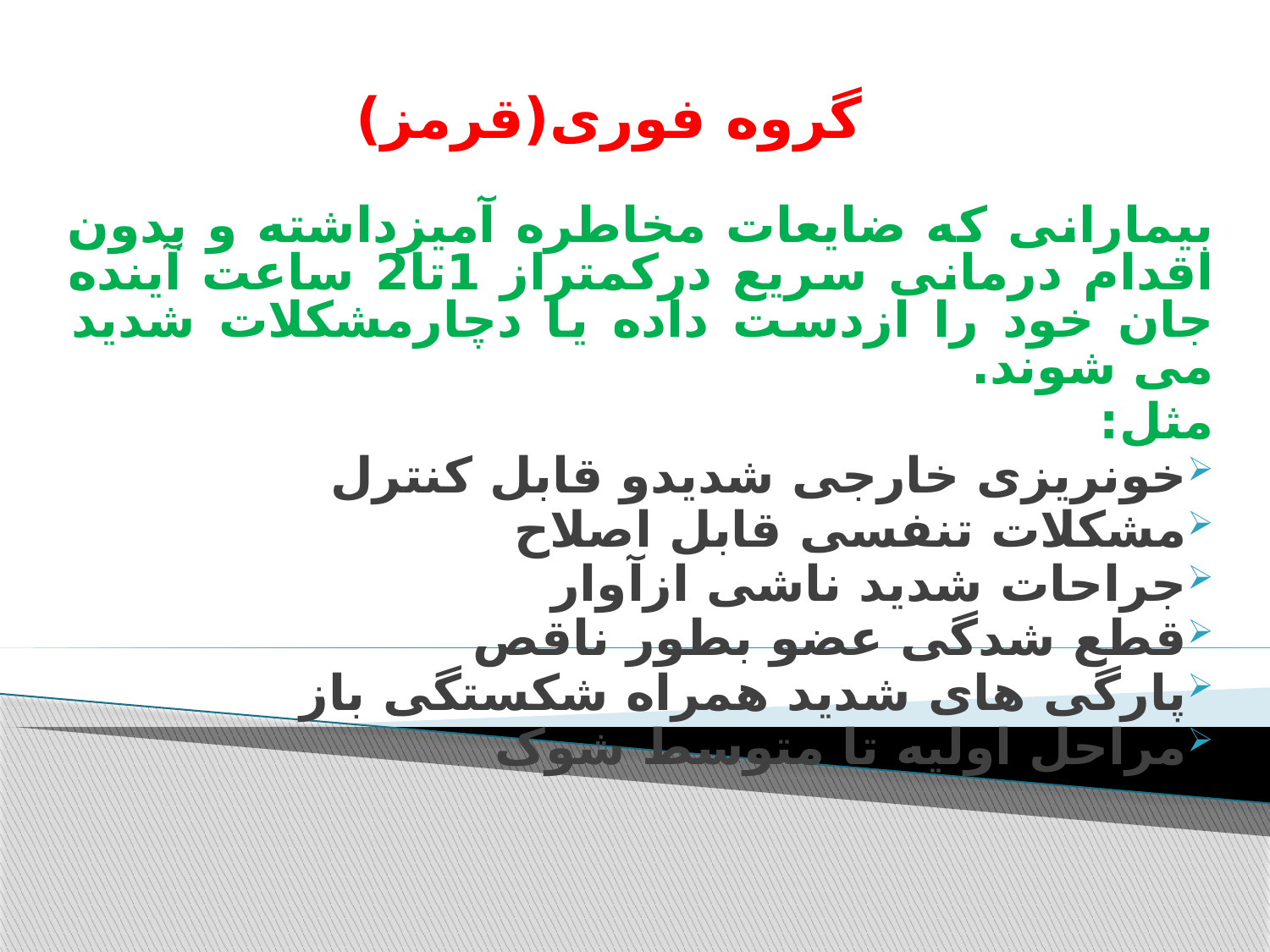

# گروه فوری(قرمز)
بیمارانی که ضایعات مخاطره آمیزداشته و بدون اقدام درمانی سریع درکمتراز 1تا2 ساعت آینده جان خود را ازدست داده یا دچارمشکلات شدید می شوند.
مثل:
خونریزی خارجی شدیدو قابل کنترل
مشکلات تنفسی قابل اصلاح
جراحات شدید ناشی ازآوار
قطع شدگی عضو بطور ناقص
پارگی های شدید همراه شکستگی باز
مراحل اولیه تا متوسط شوک